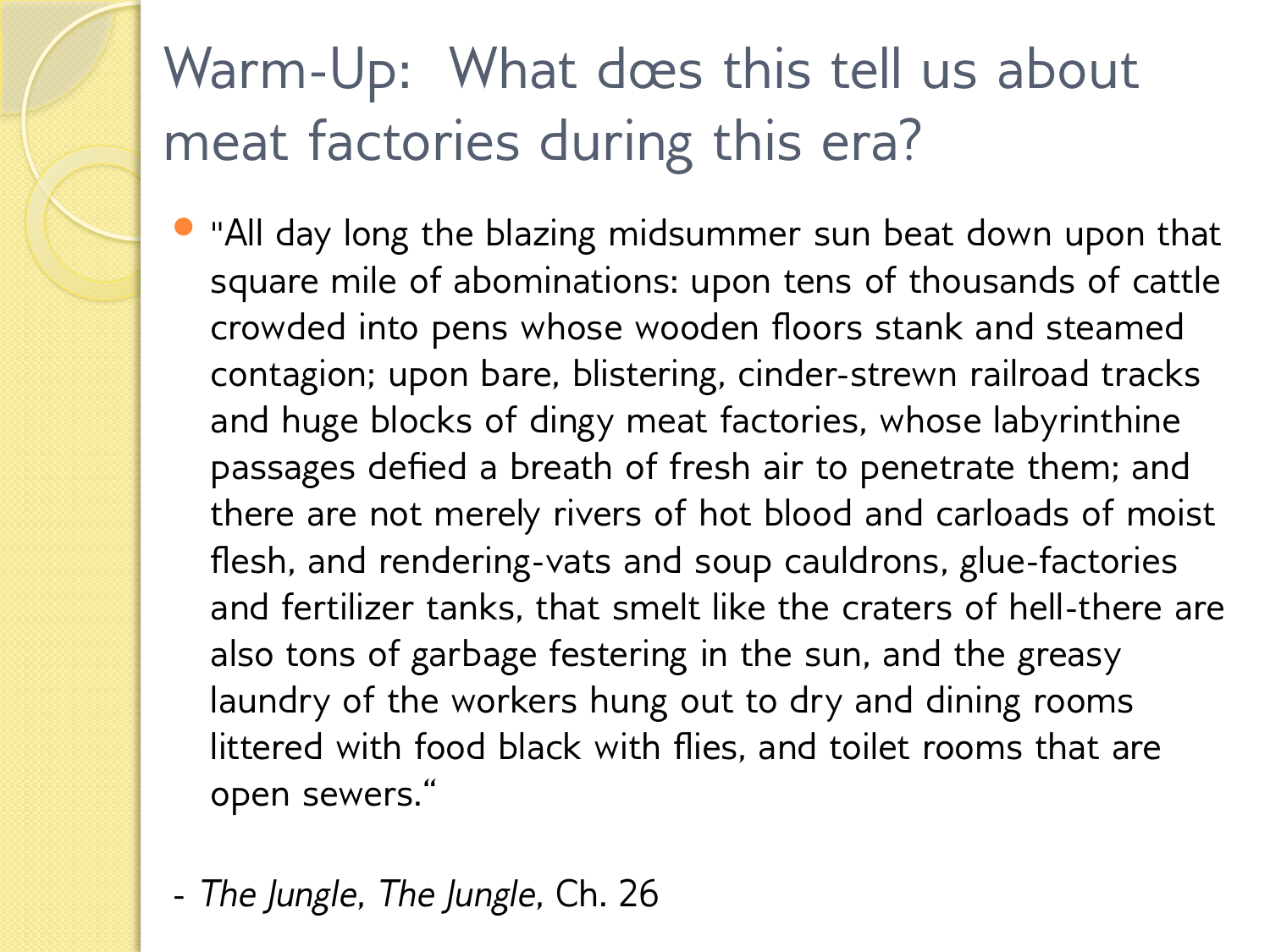

# Warm-Up:  What does this tell us about meat factories during this era?
"All day long the blazing midsummer sun beat down upon that square mile of abominations: upon tens of thousands of cattle crowded into pens whose wooden floors stank and steamed contagion; upon bare, blistering, cinder-strewn railroad tracks and huge blocks of dingy meat factories, whose labyrinthine passages defied a breath of fresh air to penetrate them; and there are not merely rivers of hot blood and carloads of moist flesh, and rendering-vats and soup cauldrons, glue-factories and fertilizer tanks, that smelt like the craters of hell-there are also tons of garbage festering in the sun, and the greasy laundry of the workers hung out to dry and dining rooms littered with food black with flies, and toilet rooms that are open sewers.“
- The Jungle, The Jungle, Ch. 26